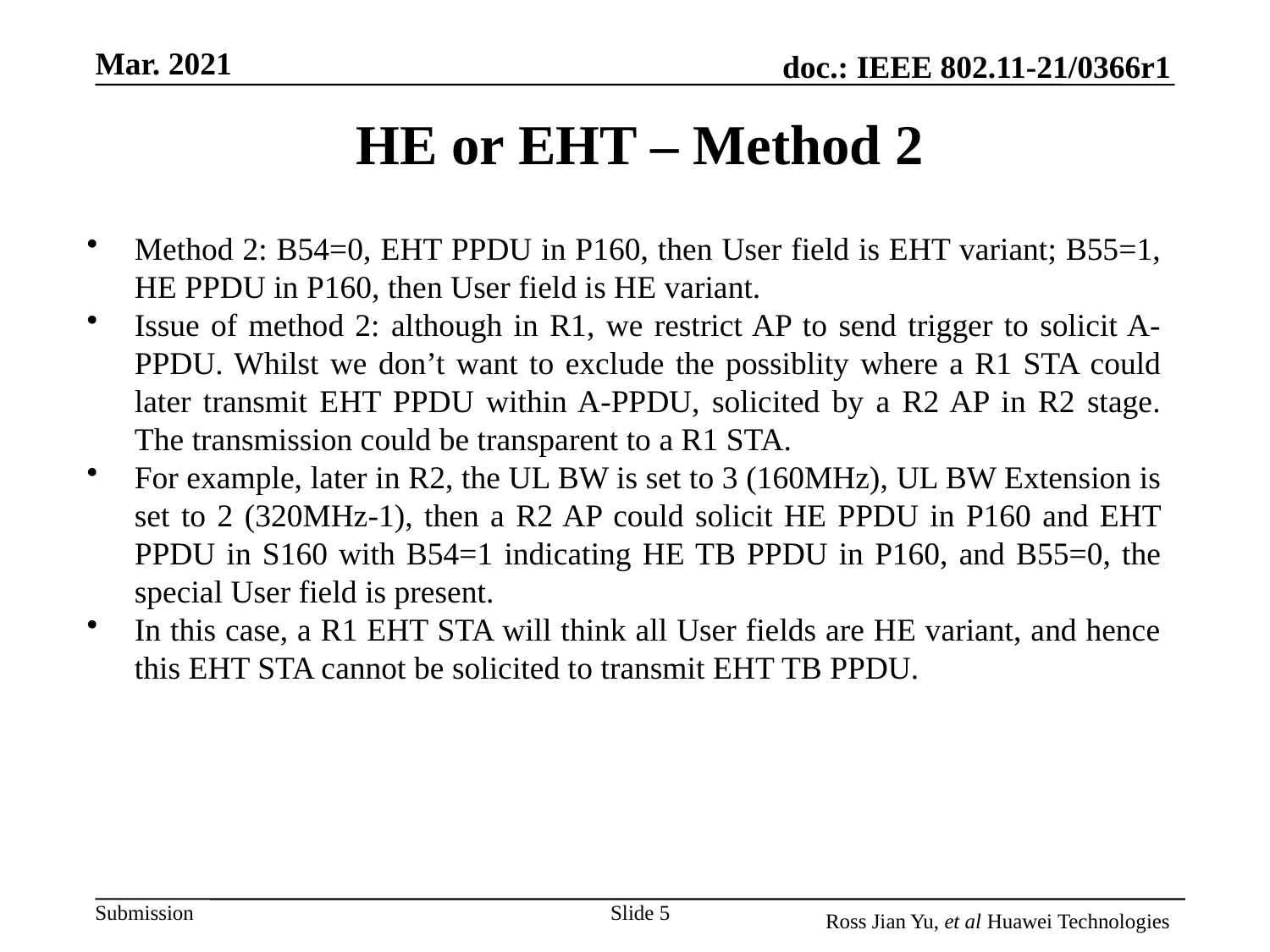

# HE or EHT – Method 2
Method 2: B54=0, EHT PPDU in P160, then User field is EHT variant; B55=1, HE PPDU in P160, then User field is HE variant.
Issue of method 2: although in R1, we restrict AP to send trigger to solicit A-PPDU. Whilst we don’t want to exclude the possiblity where a R1 STA could later transmit EHT PPDU within A-PPDU, solicited by a R2 AP in R2 stage. The transmission could be transparent to a R1 STA.
For example, later in R2, the UL BW is set to 3 (160MHz), UL BW Extension is set to 2 (320MHz-1), then a R2 AP could solicit HE PPDU in P160 and EHT PPDU in S160 with B54=1 indicating HE TB PPDU in P160, and B55=0, the special User field is present.
In this case, a R1 EHT STA will think all User fields are HE variant, and hence this EHT STA cannot be solicited to transmit EHT TB PPDU.
Slide 5